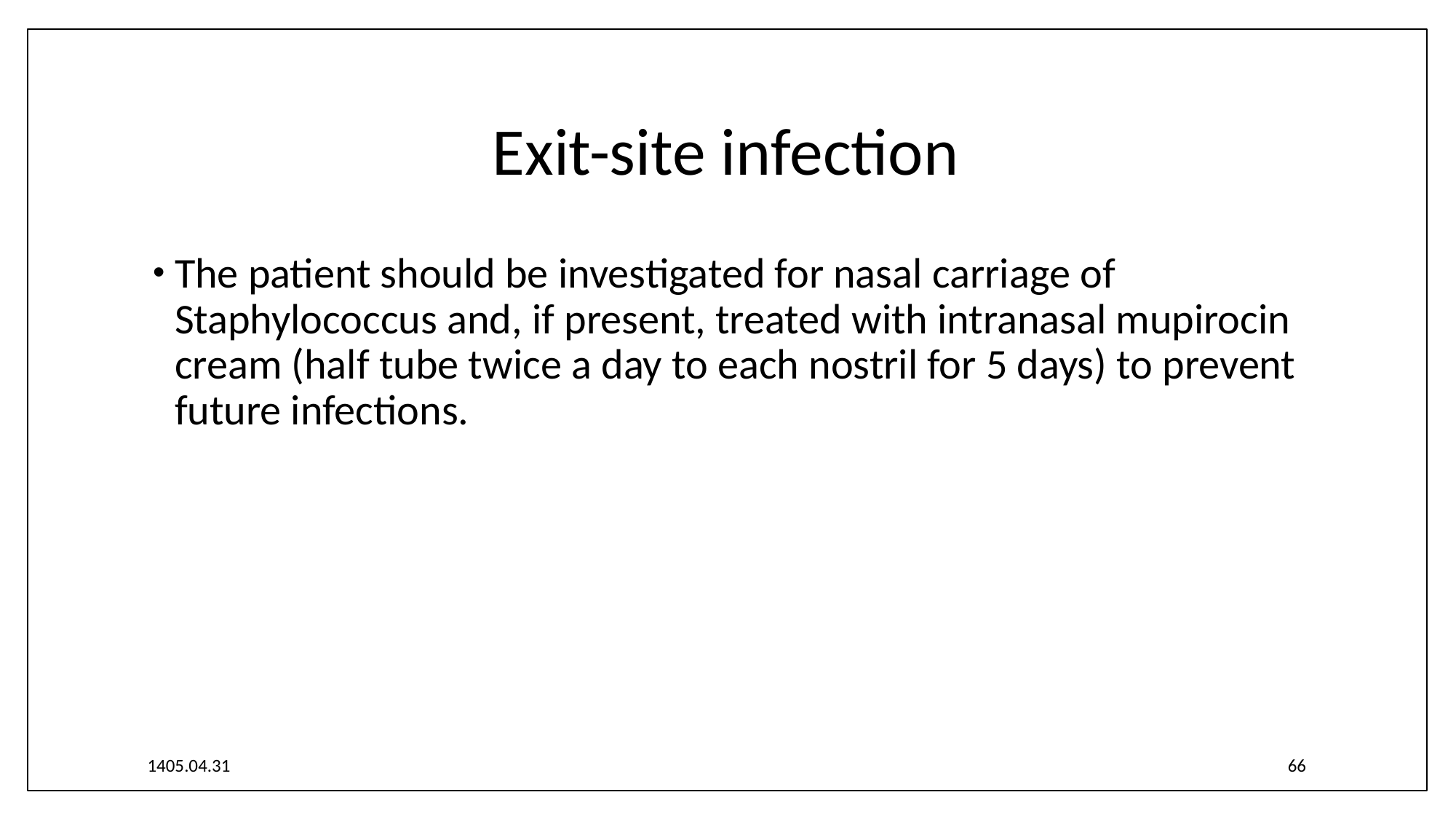

# Exit-site infection
The patient should be investigated for nasal carriage of Staphylococcus and, if present, treated with intranasal mupirocin cream (half tube twice a day to each nostril for 5 days) to prevent future infections.
1405.04.31
66